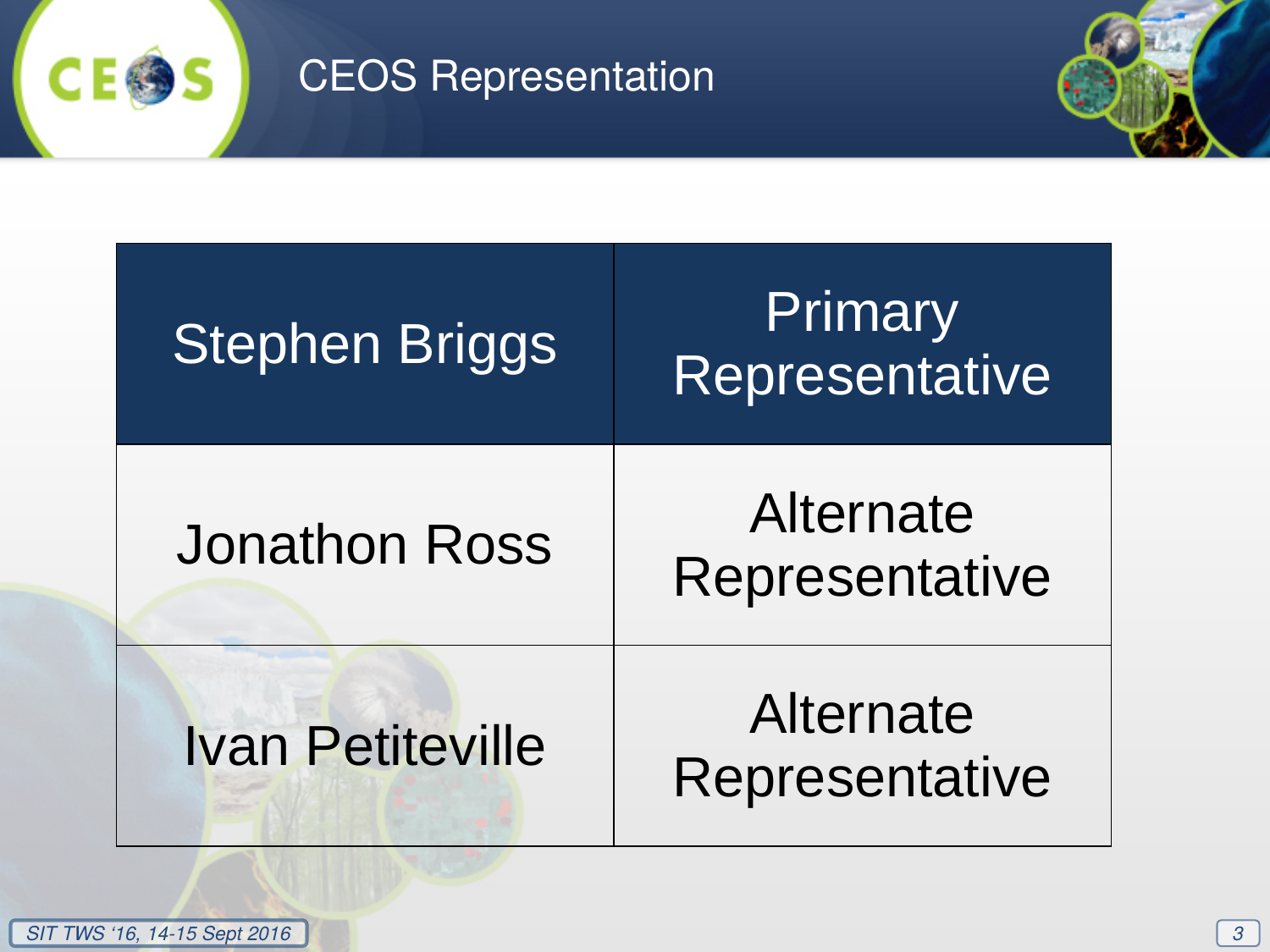

CEOS Representation
| Stephen Briggs | Primary Representative |
| --- | --- |
| Jonathon Ross | Alternate Representative |
| Ivan Petiteville | Alternate Representative |
3